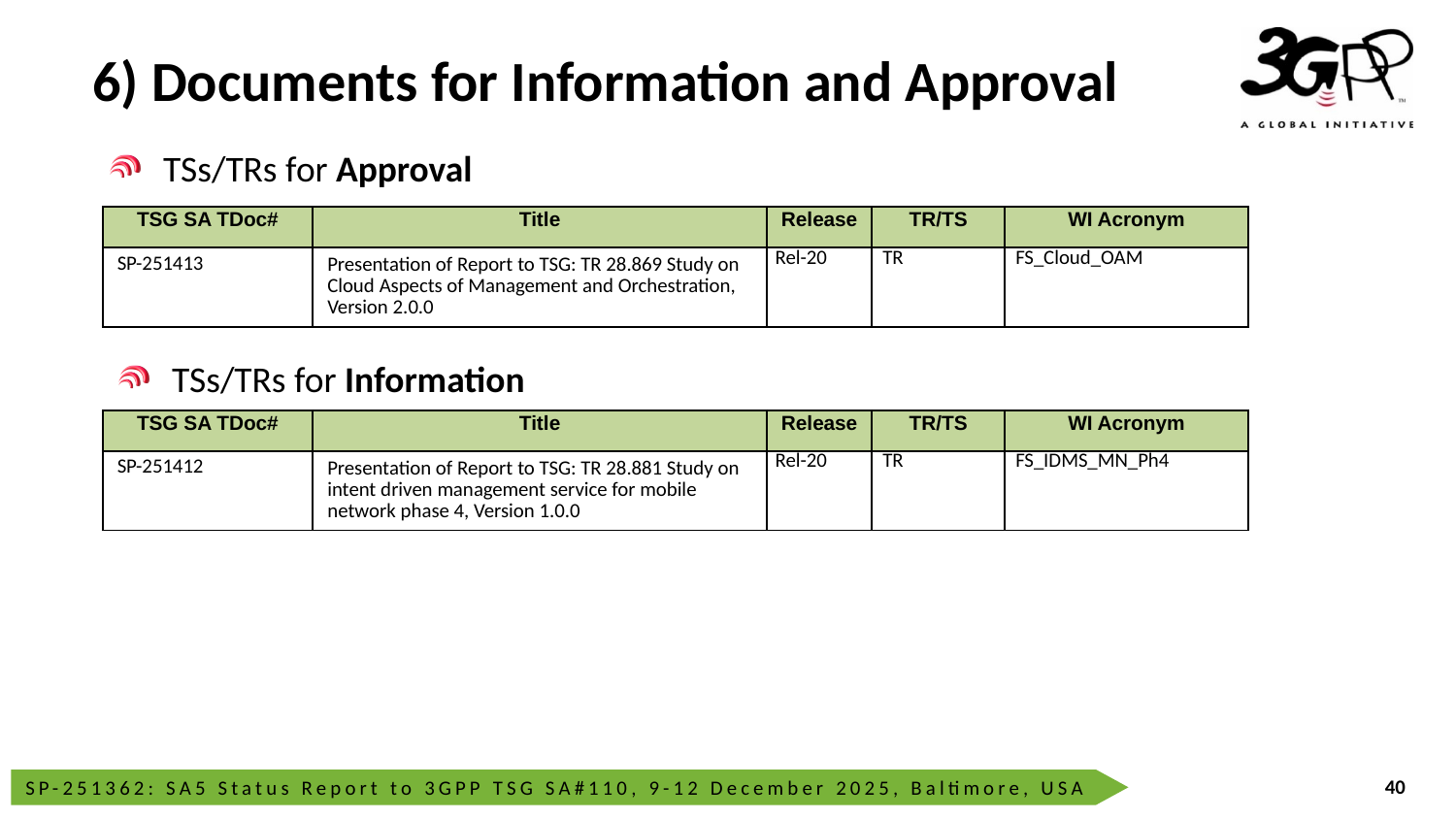

# 6) Documents for Information and Approval
TSs/TRs for Approval

| TSG SA TDoc# | Title | Release | TR/TS | WI Acronym |
| --- | --- | --- | --- | --- |
| SP-251413 | Presentation of Report to TSG: TR 28.869 Study on Cloud Aspects of Management and Orchestration, Version 2.0.0 | Rel-20 | TR | FS\_Cloud\_OAM |
TSs/TRs for Information

| TSG SA TDoc# | Title | Release | TR/TS | WI Acronym |
| --- | --- | --- | --- | --- |
| SP-251412 | Presentation of Report to TSG: TR 28.881 Study on intent driven management service for mobile network phase 4, Version 1.0.0 | Rel-20 | TR | FS\_IDMS\_MN\_Ph4 |